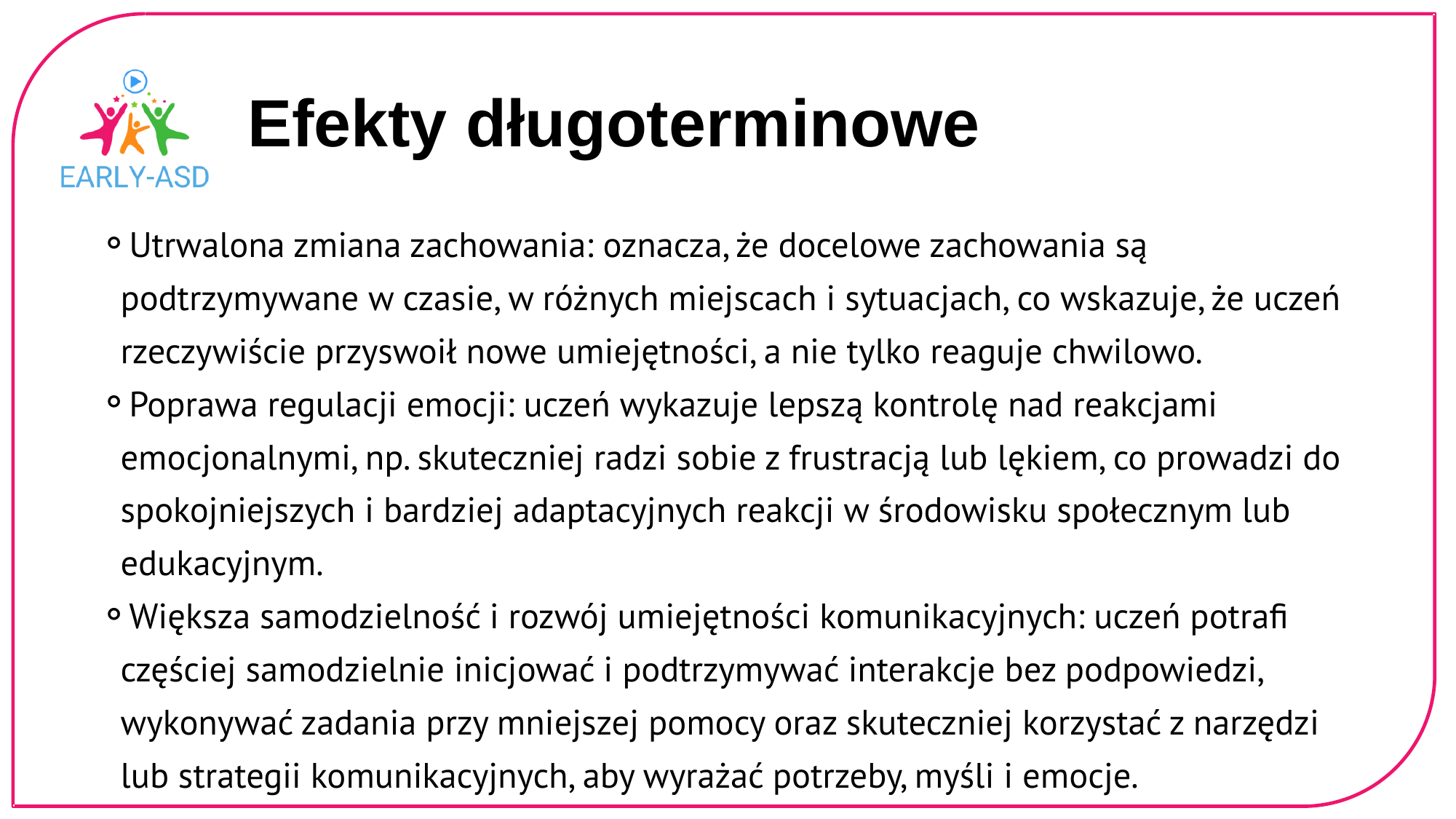

Efekty długoterminowe

Utrwalona zmiana zachowania: oznacza, że docelowe zachowania są podtrzymywane w czasie, w różnych miejscach i sytuacjach, co wskazuje, że uczeń rzeczywiście przyswoił nowe umiejętności, a nie tylko reaguje chwilowo.
Poprawa regulacji emocji: uczeń wykazuje lepszą kontrolę nad reakcjami emocjonalnymi, np. skuteczniej radzi sobie z frustracją lub lękiem, co prowadzi do spokojniejszych i bardziej adaptacyjnych reakcji w środowisku społecznym lub edukacyjnym.
Większa samodzielność i rozwój umiejętności komunikacyjnych: uczeń potrafi częściej samodzielnie inicjować i podtrzymywać interakcje bez podpowiedzi, wykonywać zadania przy mniejszej pomocy oraz skuteczniej korzystać z narzędzi lub strategii komunikacyjnych, aby wyrażać potrzeby, myśli i emocje.